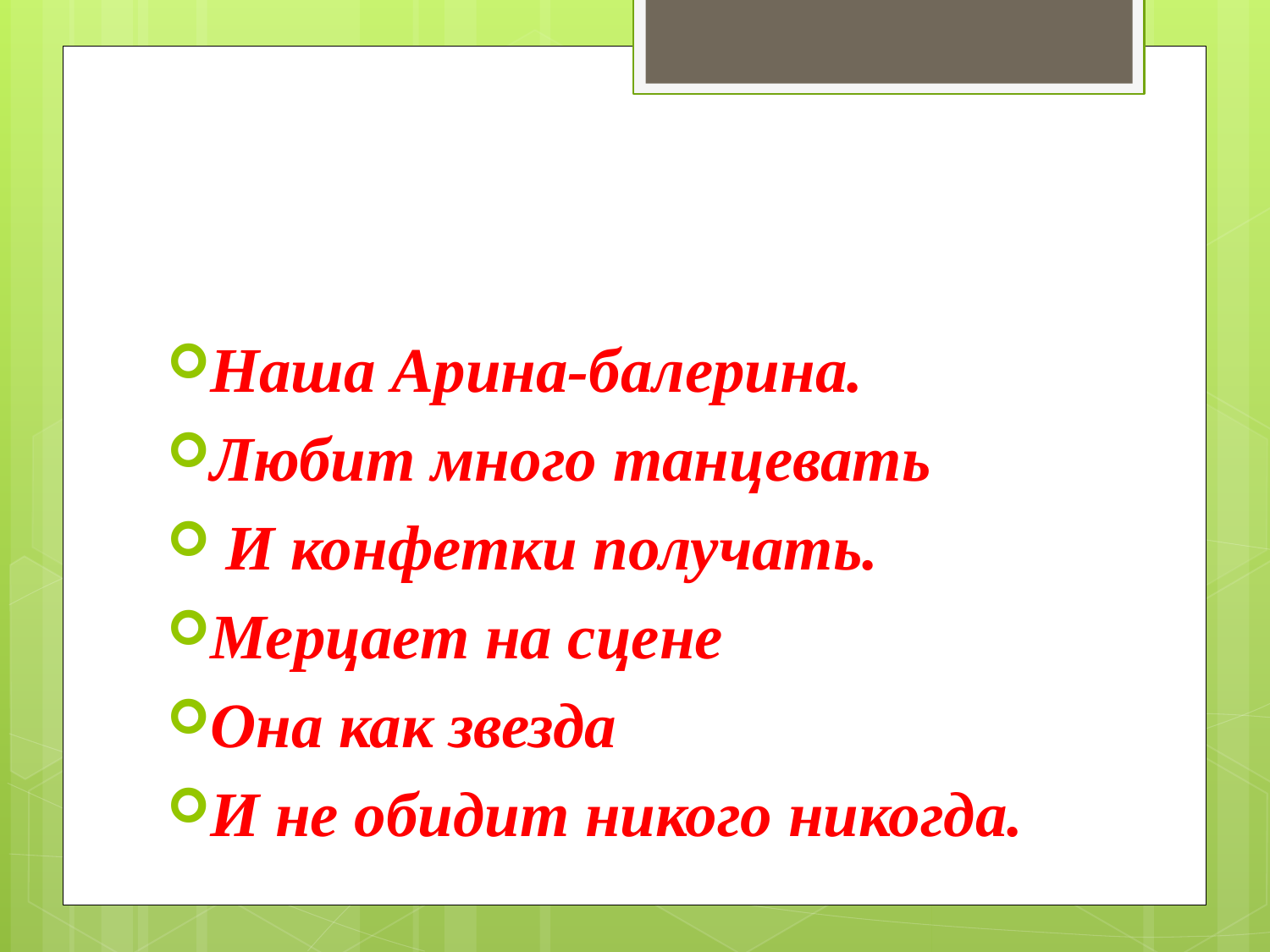

#
Наша Арина-балерина.
Любит много танцевать
 И конфетки получать.
Мерцает на сцене
Она как звезда
И не обидит никого никогда.